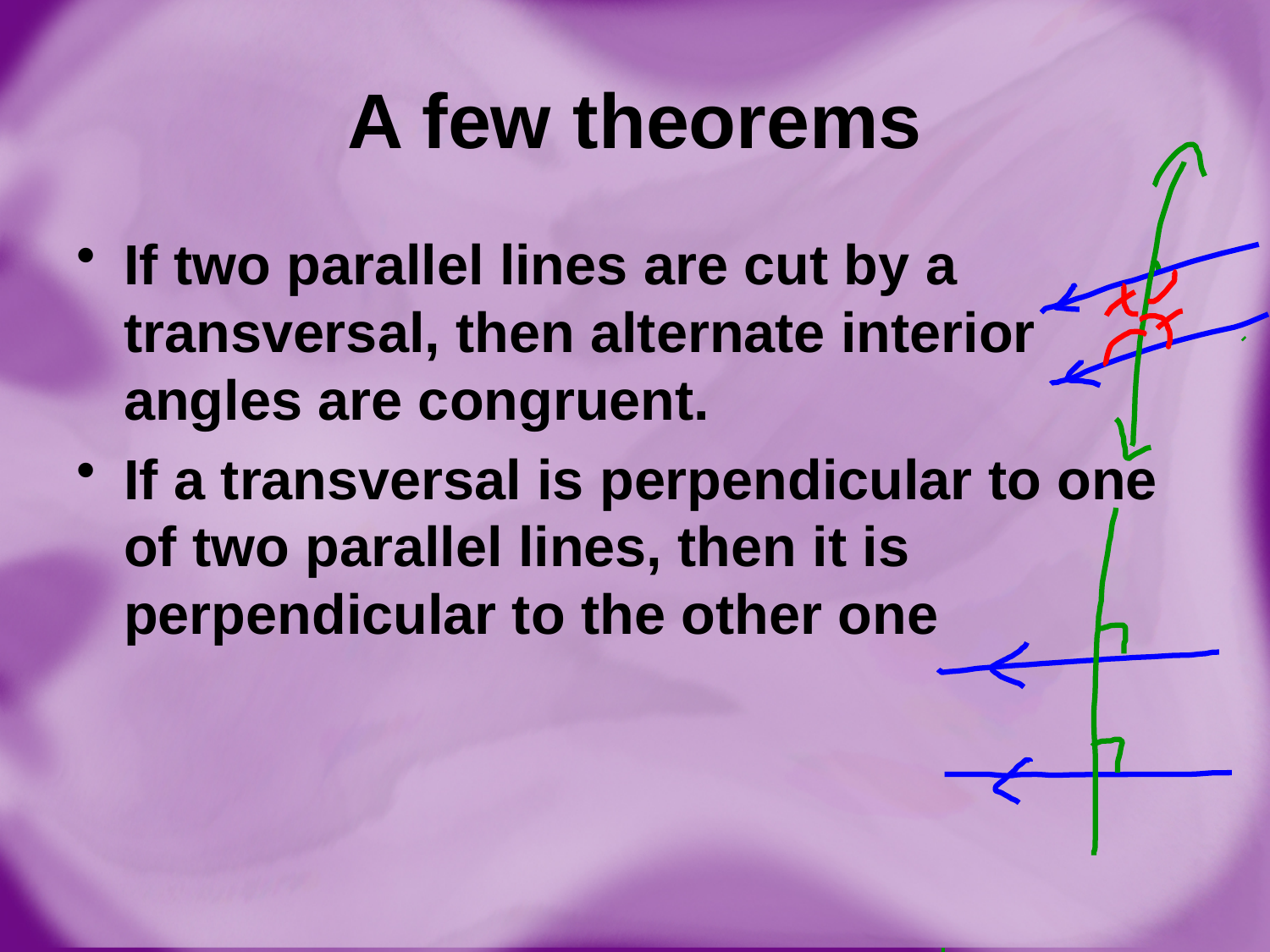

# A few theorems

If two parallel lines are cut by a transversal, then alternate interior angles are congruent.
If a transversal is perpendicular to one of two parallel lines, then it is perpendicular to the other one